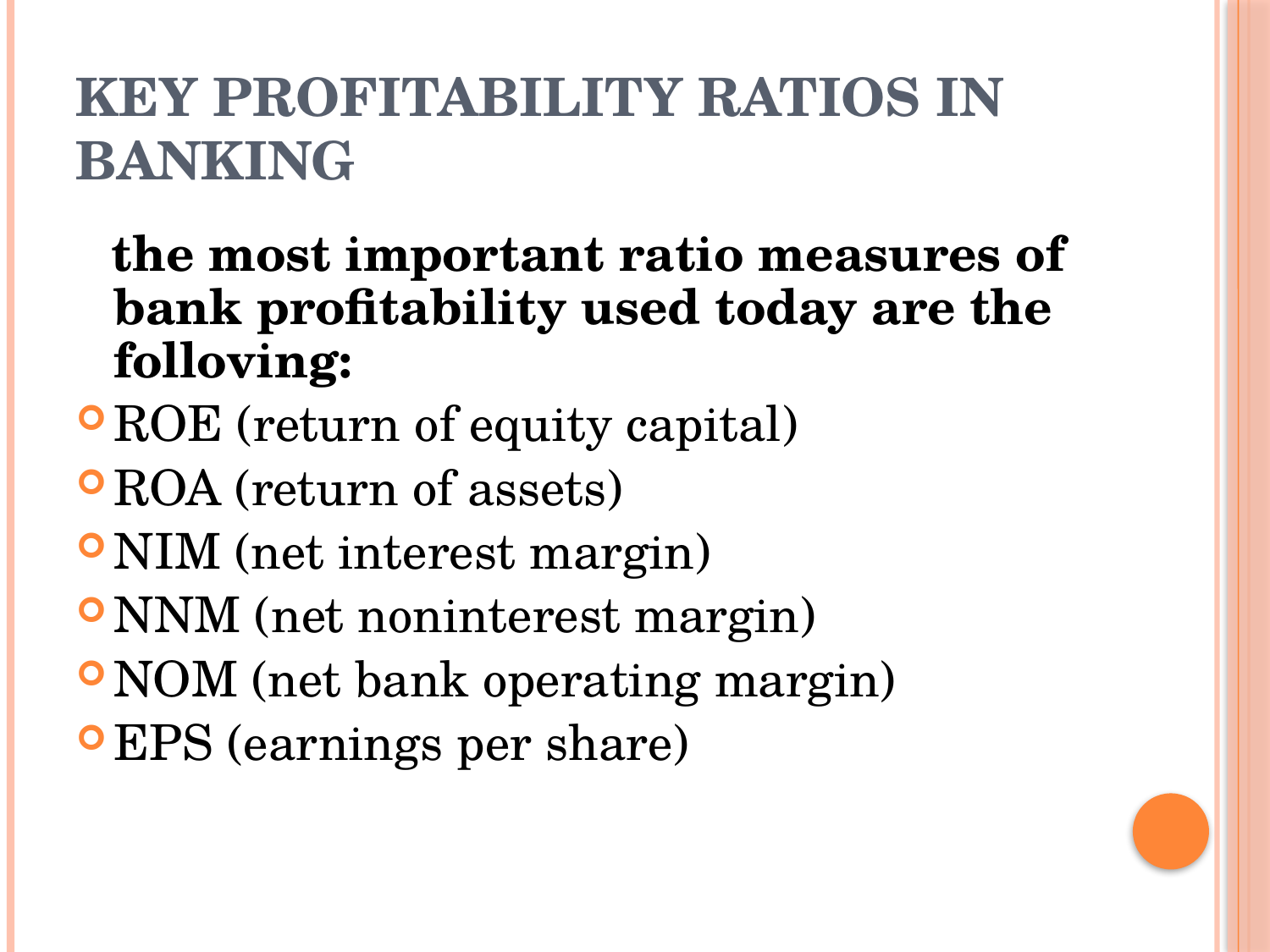

# Key Profitability Ratios in Banking
   the most important ratio measures of bank profitability used today are the folloving:
ROE (return of equity capital)
ROA (return of assets)
NIM (net interest margin)
NNM (net noninterest margin)
NOM (net bank operating margin)
EPS (earnings per share)